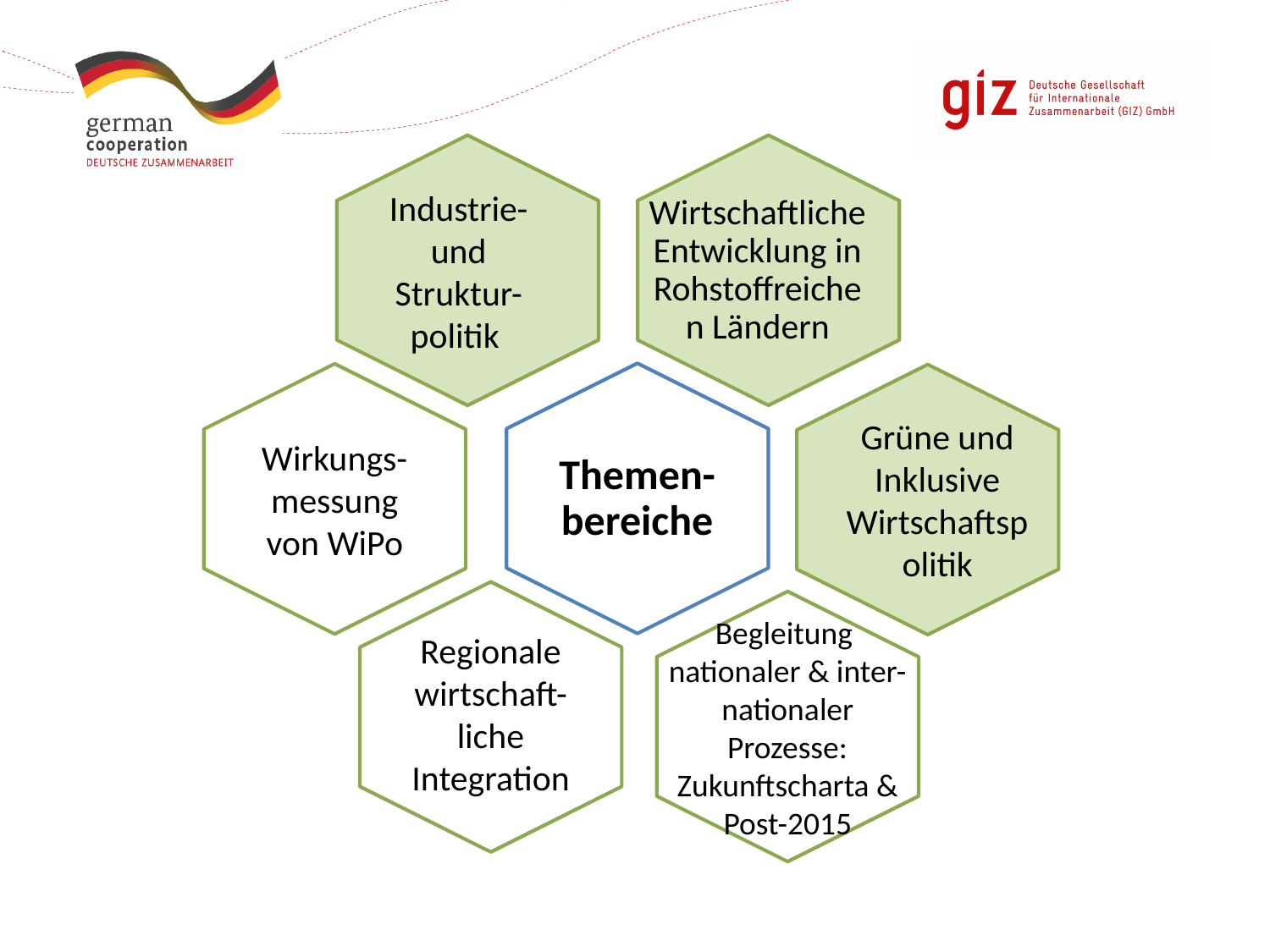

Industrie- und Struktur-politik

Wirtschaftliche Entwicklung in Rohstoffreichen Ländern

Themen-bereiche

Wirkungs-messung von WiPo

Grüne und Inklusive Wirtschaftspolitik

Regionale wirtschaft-liche Integration

Begleitung  nationaler & inter-nationaler Prozesse: Zukunftscharta & Post-2015